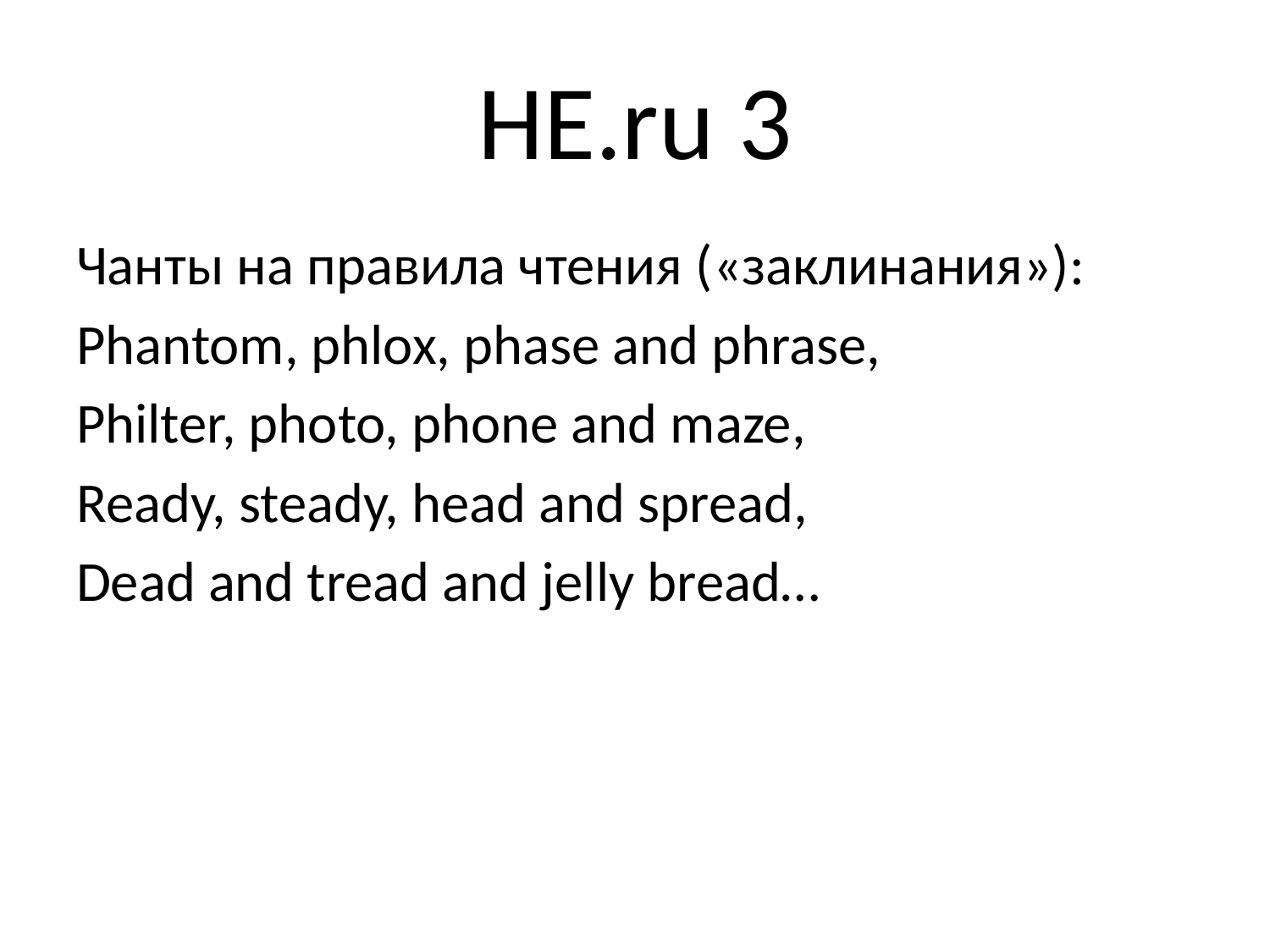

# HE.ru 3
Чанты на правила чтения («заклинания»):
Phantom, phlox, phase and phrase,
Philter, photo, phone and maze,
Ready, steady, head and spread,
Dead and tread and jelly bread…